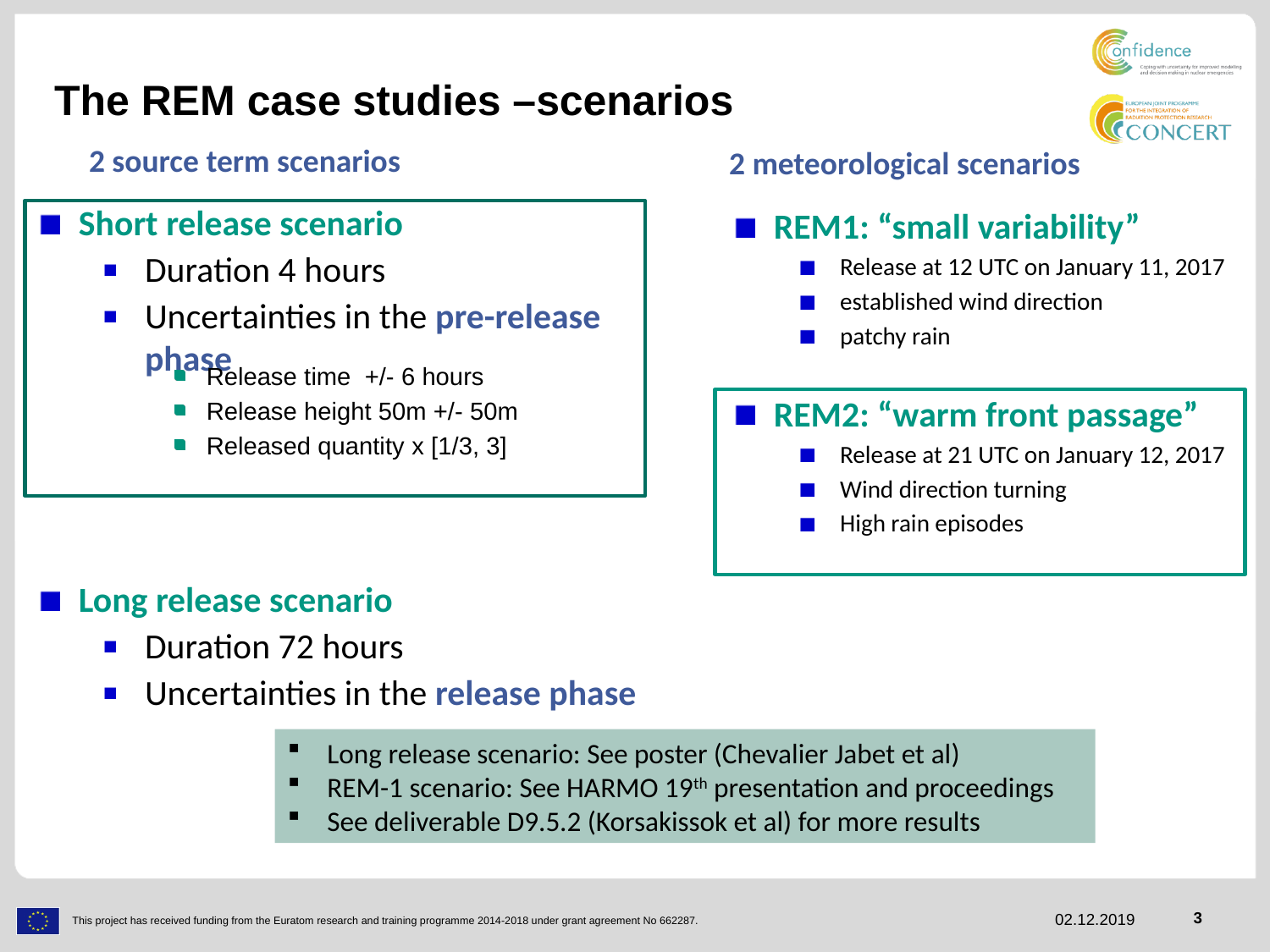

# The REM case studies –scenarios
2 source term scenarios
2 meteorological scenarios

Short release scenario
Duration 4 hours
Uncertainties in the pre-release phase

Long release scenario
Duration 72 hours
Uncertainties in the release phase
REM1: “small variability”
Release at 12 UTC on January 11, 2017
established wind direction
patchy rain

REM2: “warm front passage”
Release at 21 UTC on January 12, 2017
Wind direction turning
High rain episodes
Release time  +/- 6 hours
Release height 50m +/- 50m
Released quantity x [1/3, 3]

Long release scenario: See poster (Chevalier Jabet et al)
REM-1 scenario: See HARMO 19th presentation and proceedings
See deliverable D9.5.2 (Korsakissok et al) for more results